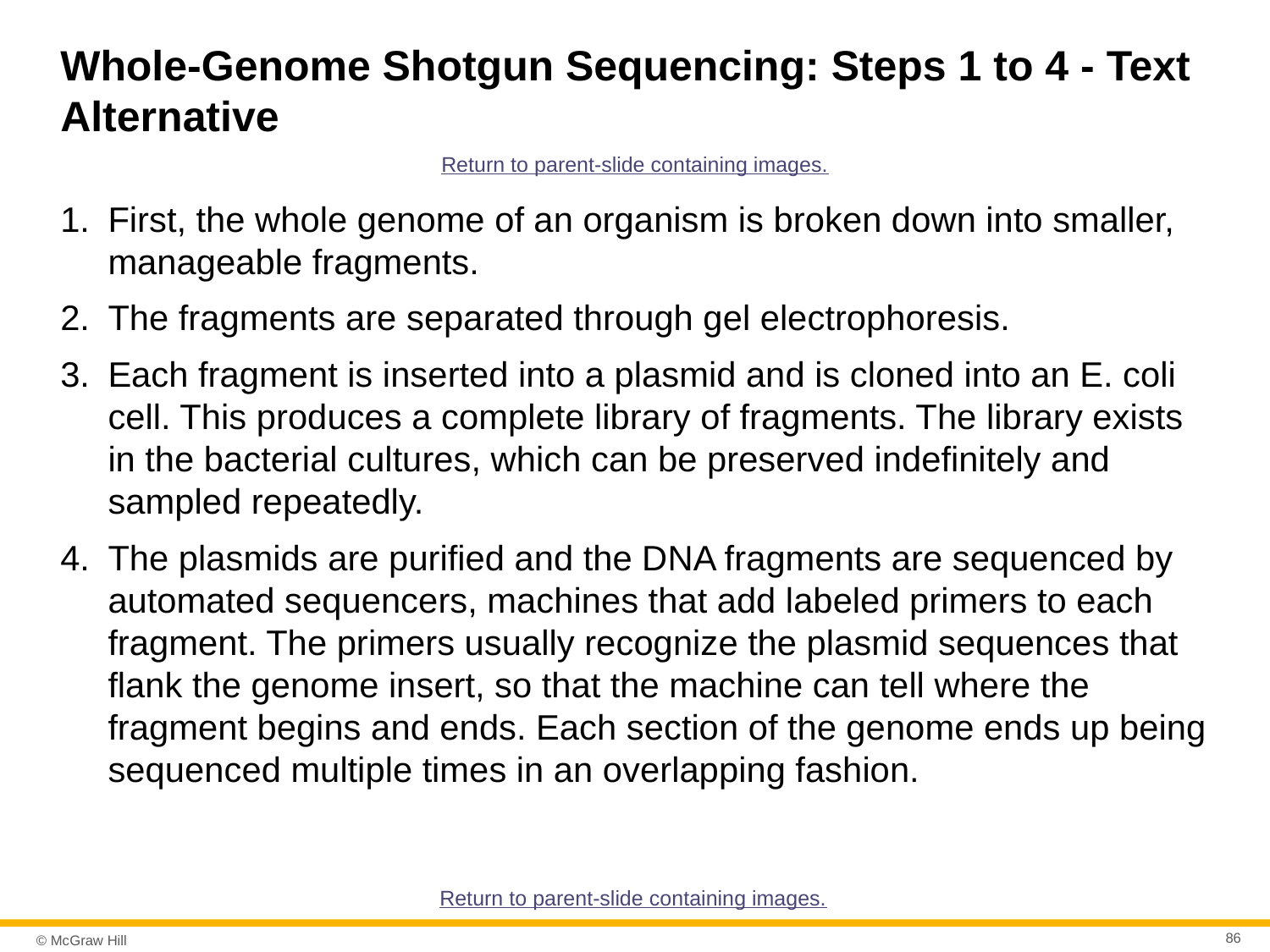

# Whole-Genome Shotgun Sequencing: Steps 1 to 4 - Text Alternative
Return to parent-slide containing images.
First, the whole genome of an organism is broken down into smaller, manageable fragments.
The fragments are separated through gel electrophoresis.
Each fragment is inserted into a plasmid and is cloned into an E. coli cell. This produces a complete library of fragments. The library exists in the bacterial cultures, which can be preserved indefinitely and sampled repeatedly.
The plasmids are purified and the DNA fragments are sequenced by automated sequencers, machines that add labeled primers to each fragment. The primers usually recognize the plasmid sequences that flank the genome insert, so that the machine can tell where the fragment begins and ends. Each section of the genome ends up being sequenced multiple times in an overlapping fashion.
Return to parent-slide containing images.